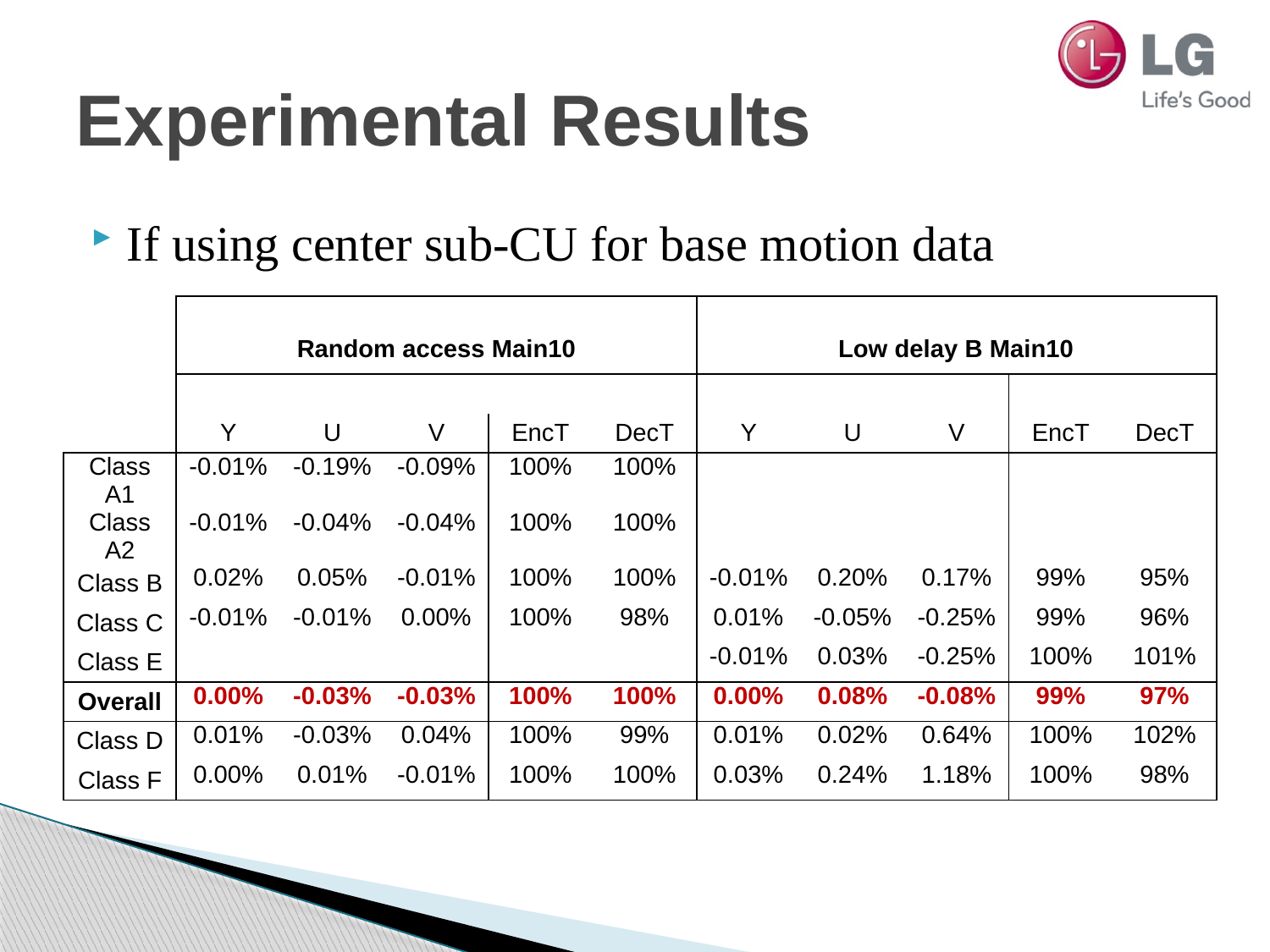

# Experimental Results
If using center sub-CU for base motion data

|  | Random access Main10 |  |  |  |  | Low delay B Main10 |  |  |  |  |
| --- | --- | --- | --- | --- | --- | --- | --- | --- | --- | --- |
|  |  |  |  |  |  |  |  |  |  |  |
|  | Y | U | V | EncT | DecT | Y | U | V | EncT | DecT |
| Class A1 | -0.01% | -0.19% | -0.09% | 100% | 100% |  |  |  |  |  |
| Class A2 | -0.01% | -0.04% | -0.04% | 100% | 100% |  |  |  |  |  |
| Class B | 0.02% | 0.05% | -0.01% | 100% | 100% | -0.01% | 0.20% | 0.17% | 99% | 95% |
| Class C | -0.01% | -0.01% | 0.00% | 100% | 98% | 0.01% | -0.05% | -0.25% | 99% | 96% |
| Class E |  |  |  |  |  | -0.01% | 0.03% | -0.25% | 100% | 101% |
| Overall | 0.00% | -0.03% | -0.03% | 100% | 100% | 0.00% | 0.08% | -0.08% | 99% | 97% |
| Class D | 0.01% | -0.03% | 0.04% | 100% | 99% | 0.01% | 0.02% | 0.64% | 100% | 102% |
| Class F | 0.00% | 0.01% | -0.01% | 100% | 100% | 0.03% | 0.24% | 1.18% | 100% | 98% |